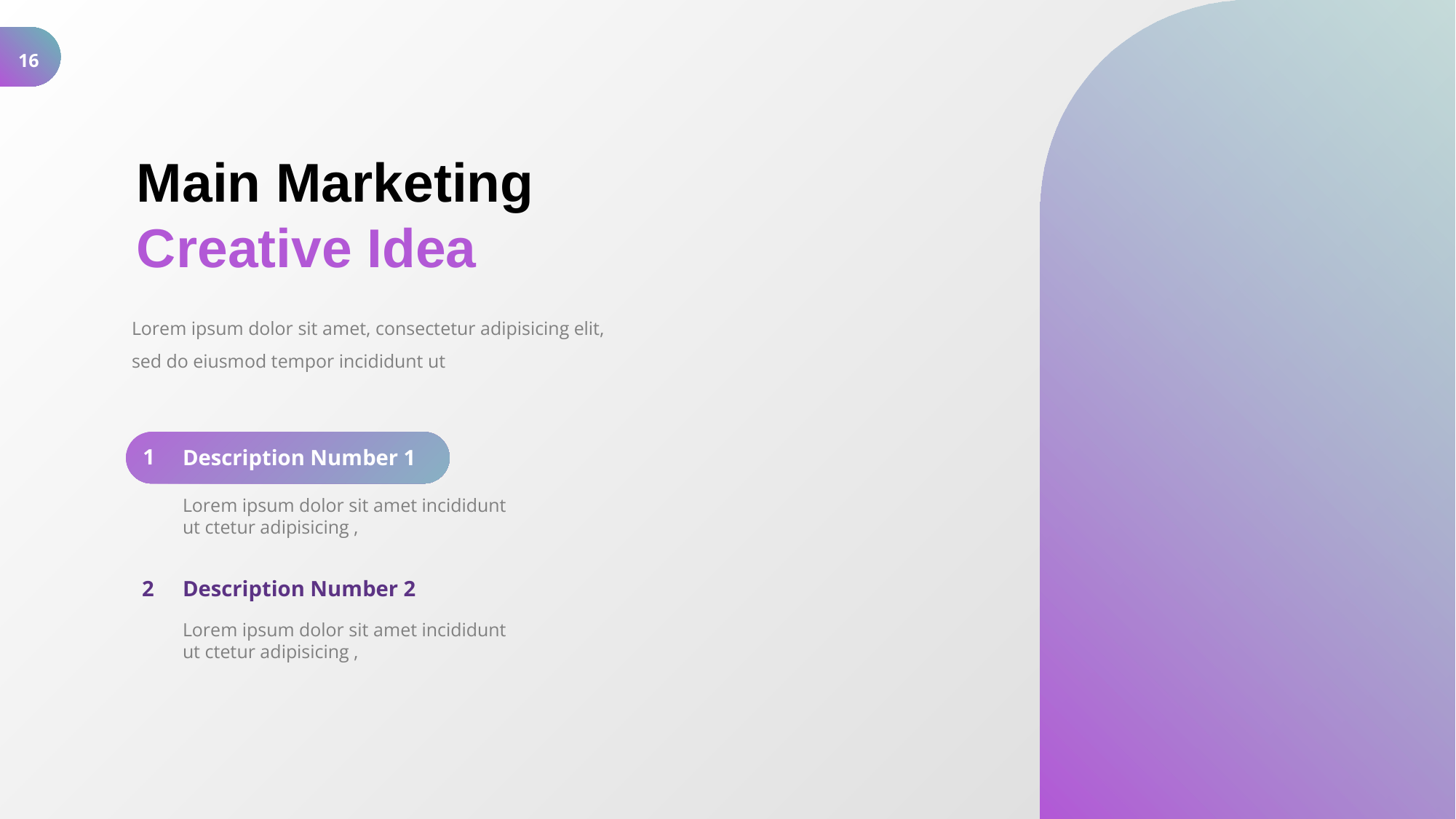

16

Main Marketing Creative Idea
Lorem ipsum dolor sit amet, consectetur adipisicing elit, sed do eiusmod tempor incididunt ut

1
Description Number 1
Lorem ipsum dolor sit amet incididunt ut ctetur adipisicing ,
Description Number 2
2
Lorem ipsum dolor sit amet incididunt ut ctetur adipisicing ,